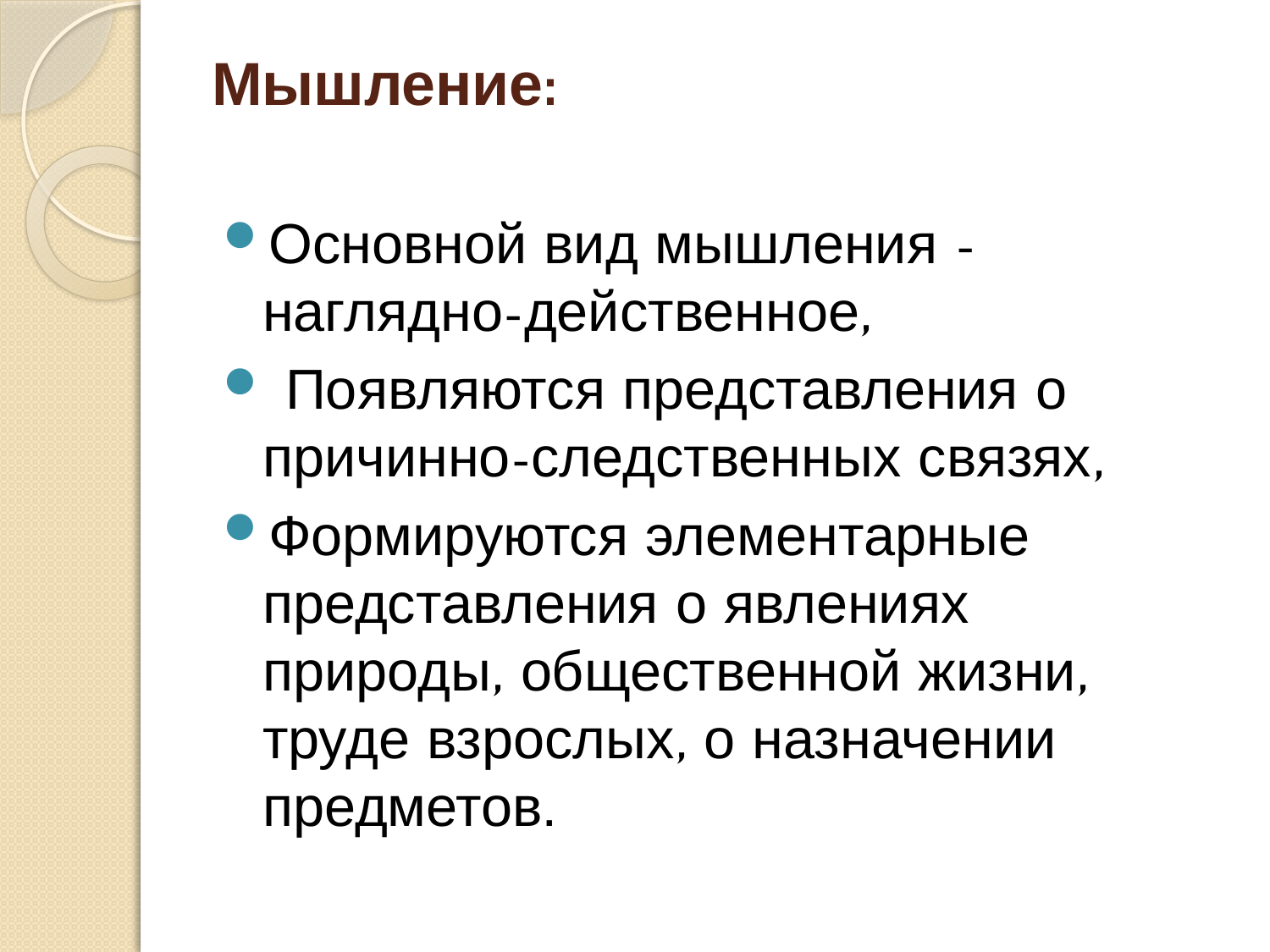

# Мышление:
Основной вид мышления -  наглядно-действенное,
 Появляются представления о причинно-следственных связях,
Формируются элементарные представления о явлениях природы, общественной жизни, труде взрослых, о назначении предметов.